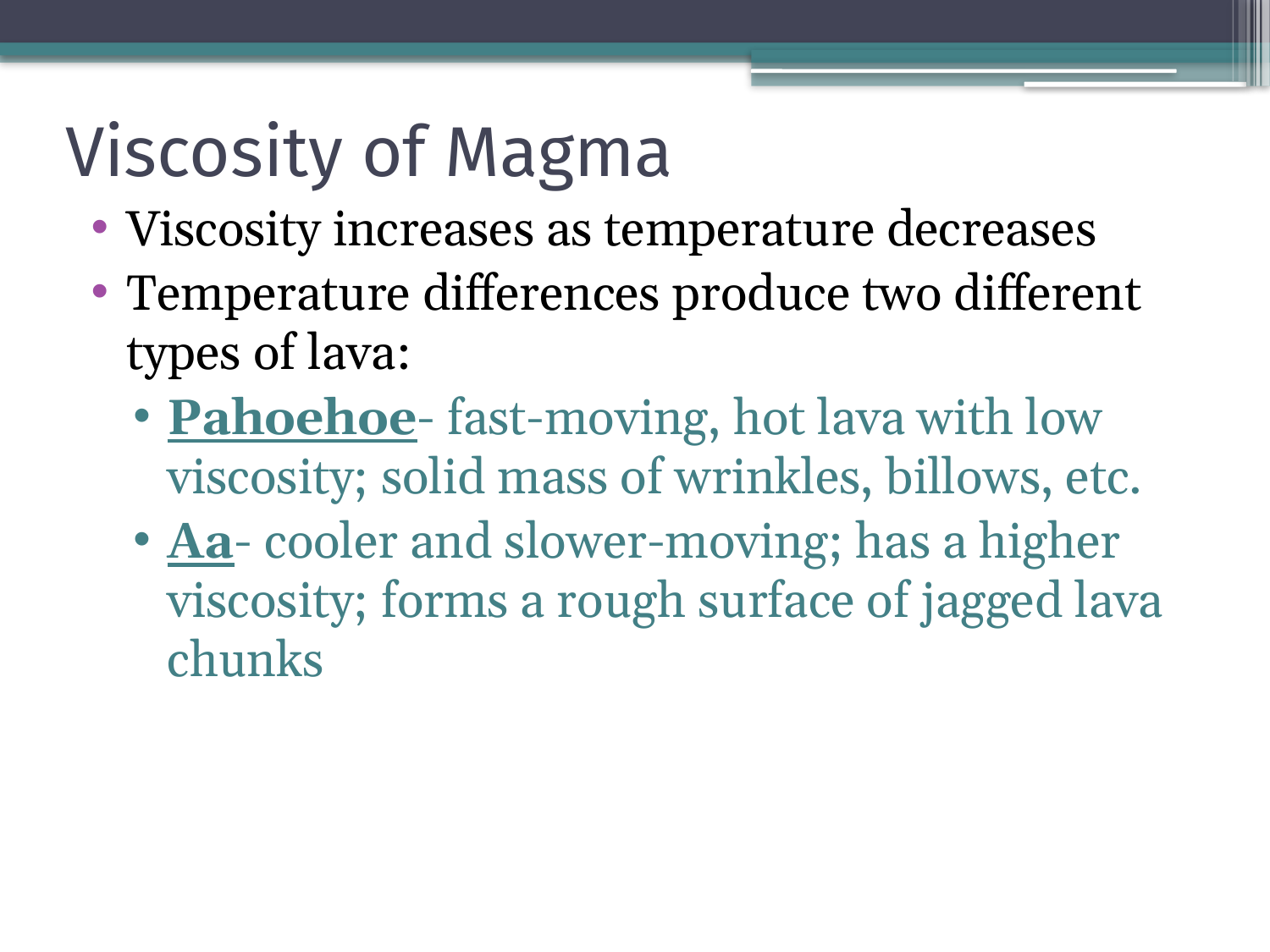

# Viscosity of Magma
Viscosity increases as temperature decreases
Temperature differences produce two different types of lava:
Pahoehoe- fast-moving, hot lava with low viscosity; solid mass of wrinkles, billows, etc.
Aa- cooler and slower-moving; has a higher viscosity; forms a rough surface of jagged lava chunks